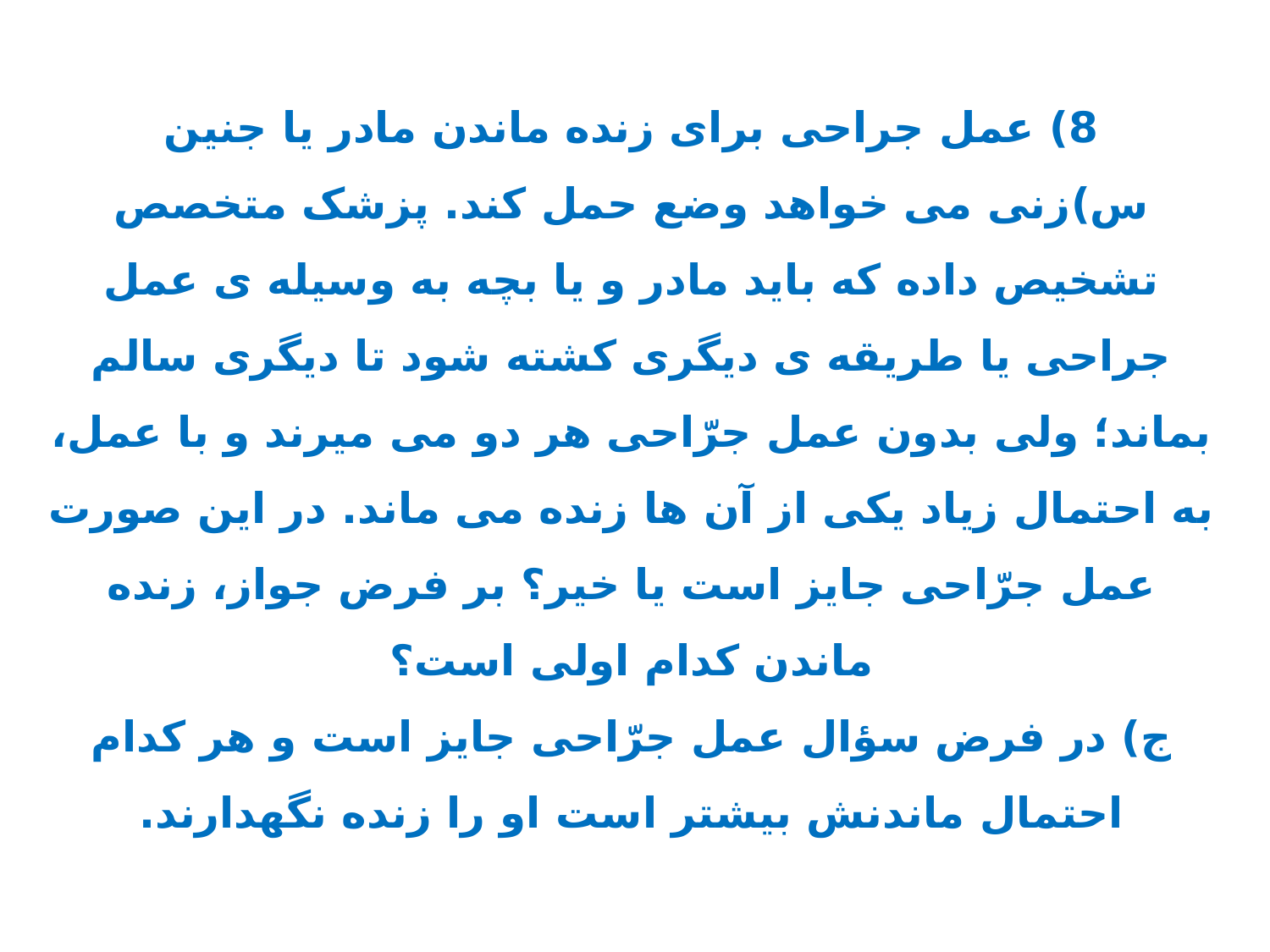

8) عمل جراحی برای زنده ماندن مادر یا جنین
س)زنی می خواهد وضع حمل کند. پزشک متخصص تشخیص داده که باید مادر و یا بچه به وسیله ی عمل جراحی یا طریقه ی دیگری کشته شود تا دیگری سالم بماند؛ ولی بدون عمل جرّاحی هر دو می میرند و با عمل، به احتمال زیاد یکی از آن ها زنده می ماند. در این صورت عمل جرّاحی جایز است یا خیر؟ بر فرض جواز، زنده ماندن کدام اولی است؟
ج) در فرض سؤال عمل جرّاحی جایز است و هر کدام احتمال ماندنش بیشتر است او را زنده نگهدارند.